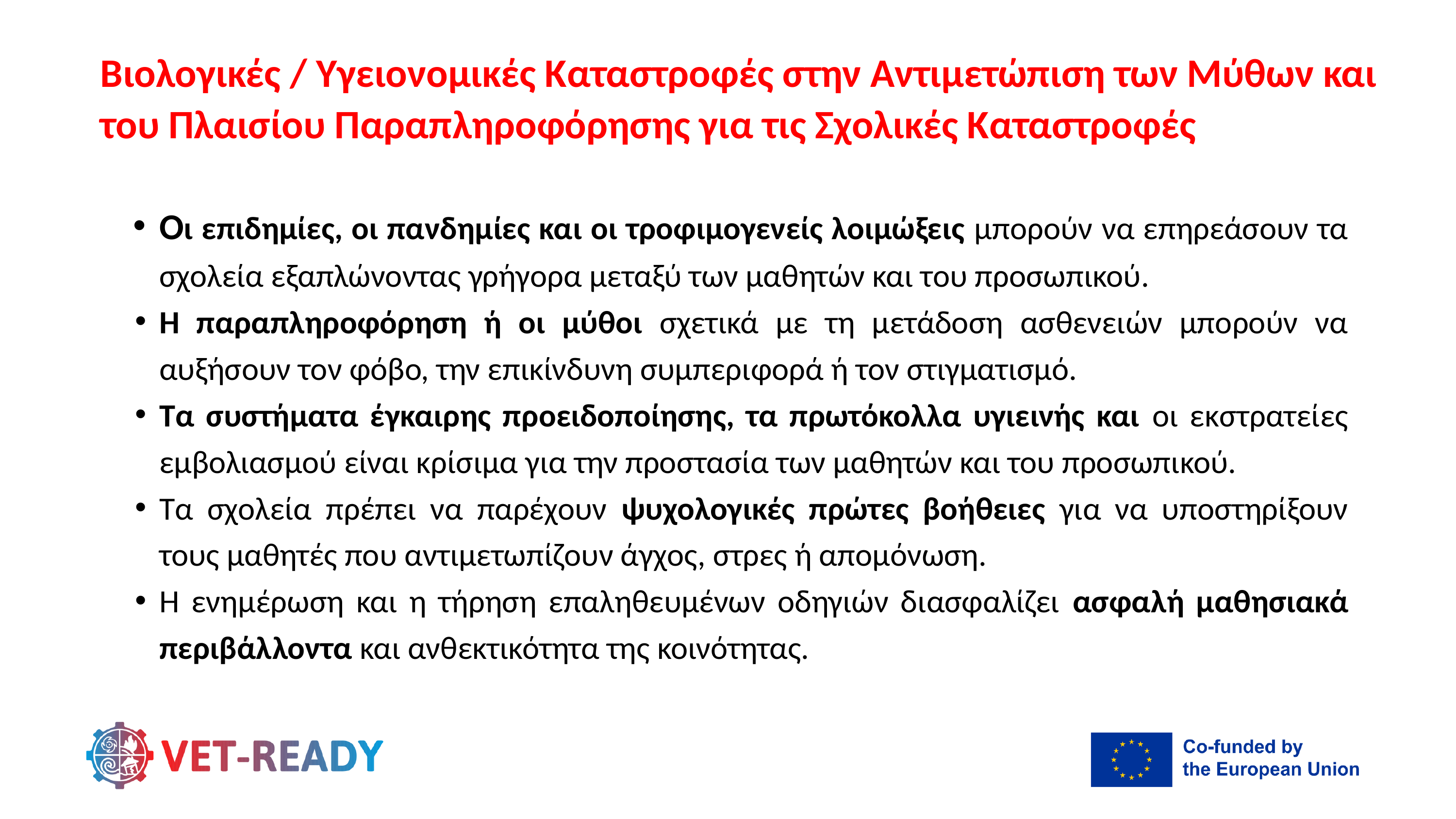

Βιολογικές / Υγειονομικές Καταστροφές στην Αντιμετώπιση των Μύθων και του Πλαισίου Παραπληροφόρησης για τις Σχολικές Καταστροφές
Οι επιδημίες, οι πανδημίες και οι τροφιμογενείς λοιμώξεις μπορούν να επηρεάσουν τα σχολεία εξαπλώνοντας γρήγορα μεταξύ των μαθητών και του προσωπικού.
Η παραπληροφόρηση ή οι μύθοι σχετικά με τη μετάδοση ασθενειών μπορούν να αυξήσουν τον φόβο, την επικίνδυνη συμπεριφορά ή τον στιγματισμό.
Τα συστήματα έγκαιρης προειδοποίησης, τα πρωτόκολλα υγιεινής και οι εκστρατείες εμβολιασμού είναι κρίσιμα για την προστασία των μαθητών και του προσωπικού.
Τα σχολεία πρέπει να παρέχουν ψυχολογικές πρώτες βοήθειες για να υποστηρίξουν τους μαθητές που αντιμετωπίζουν άγχος, στρες ή απομόνωση.
Η ενημέρωση και η τήρηση επαληθευμένων οδηγιών διασφαλίζει ασφαλή μαθησιακά περιβάλλοντα και ανθεκτικότητα της κοινότητας.